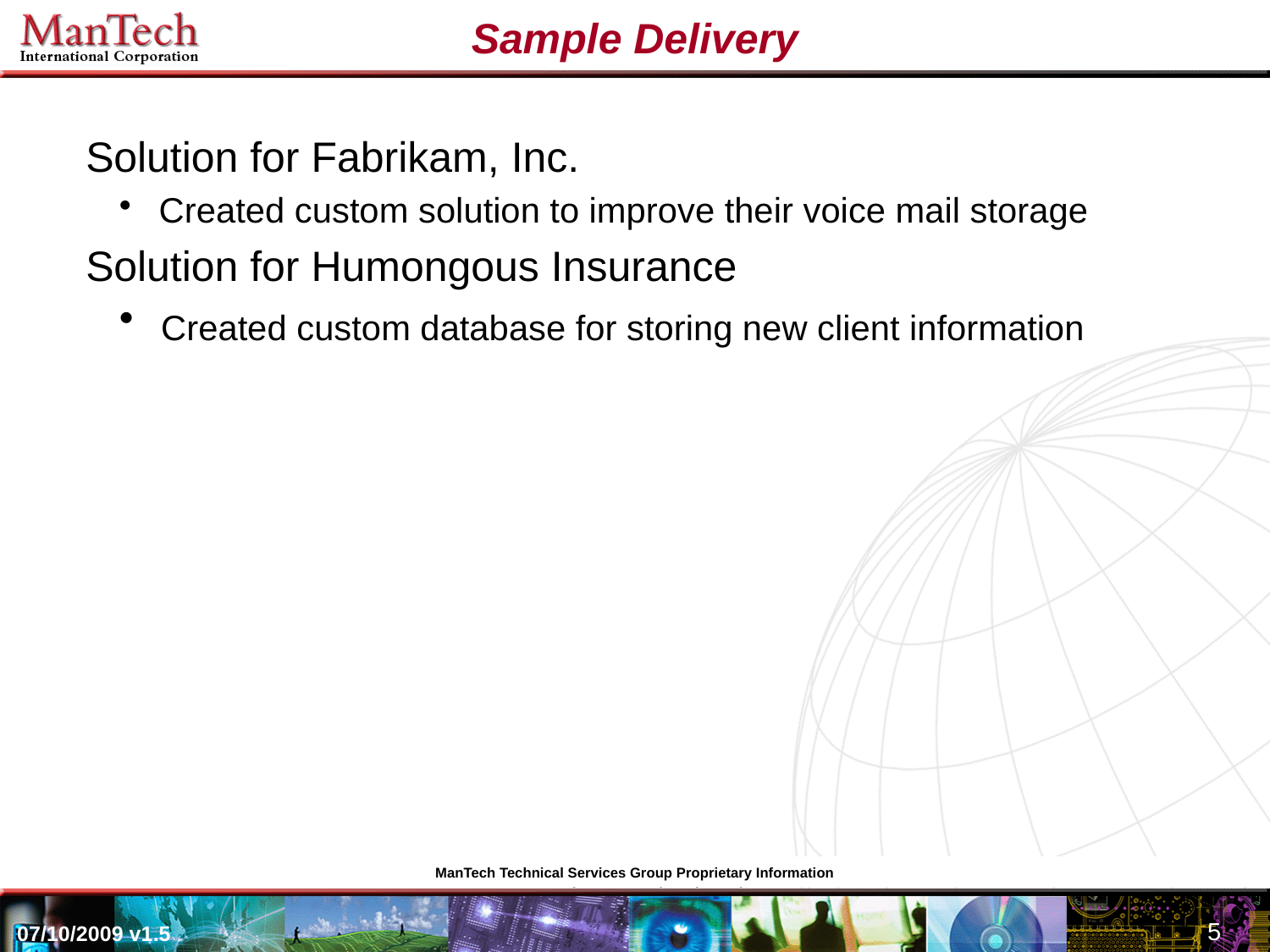

# Sample Delivery
Solution for Fabrikam, Inc.
 Created custom solution to improve their voice mail storage
Solution for Humongous Insurance
 Created custom database for storing new client information
ManTech Technical Services Group Proprietary Information